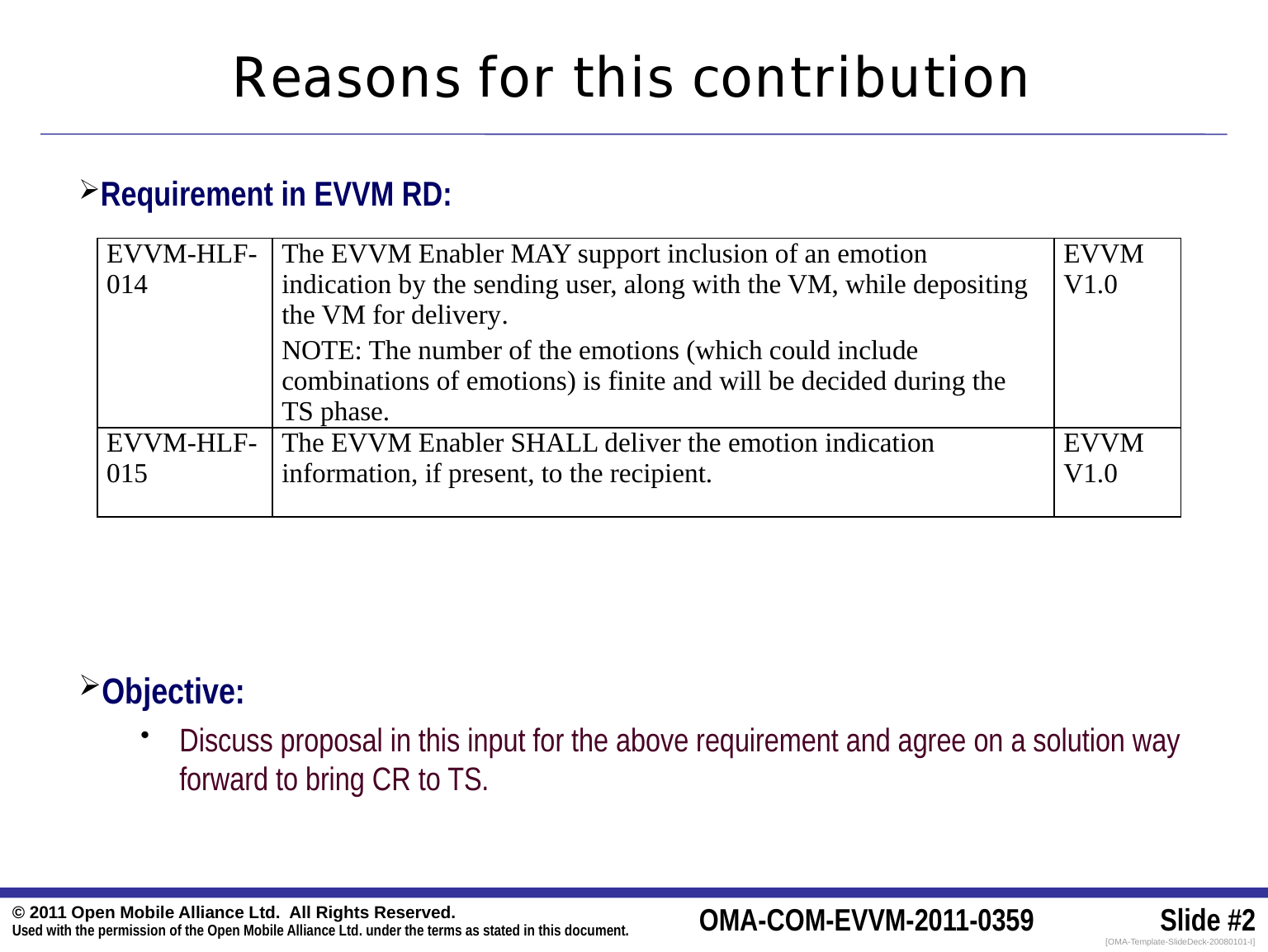

Reasons for this contribution
Requirement in EVVM RD:

Objective:
Discuss proposal in this input for the above requirement and agree on a solution way forward to bring CR to TS.
| EVVM-HLF-014 | The EVVM Enabler MAY support inclusion of an emotion indication by the sending user, along with the VM, while depositing the VM for delivery. NOTE: The number of the emotions (which could include combinations of emotions) is finite and will be decided during the TS phase. | EVVM V1.0 |
| --- | --- | --- |
| EVVM-HLF-015 | The EVVM Enabler SHALL deliver the emotion indication information, if present, to the recipient. | EVVM V1.0 |